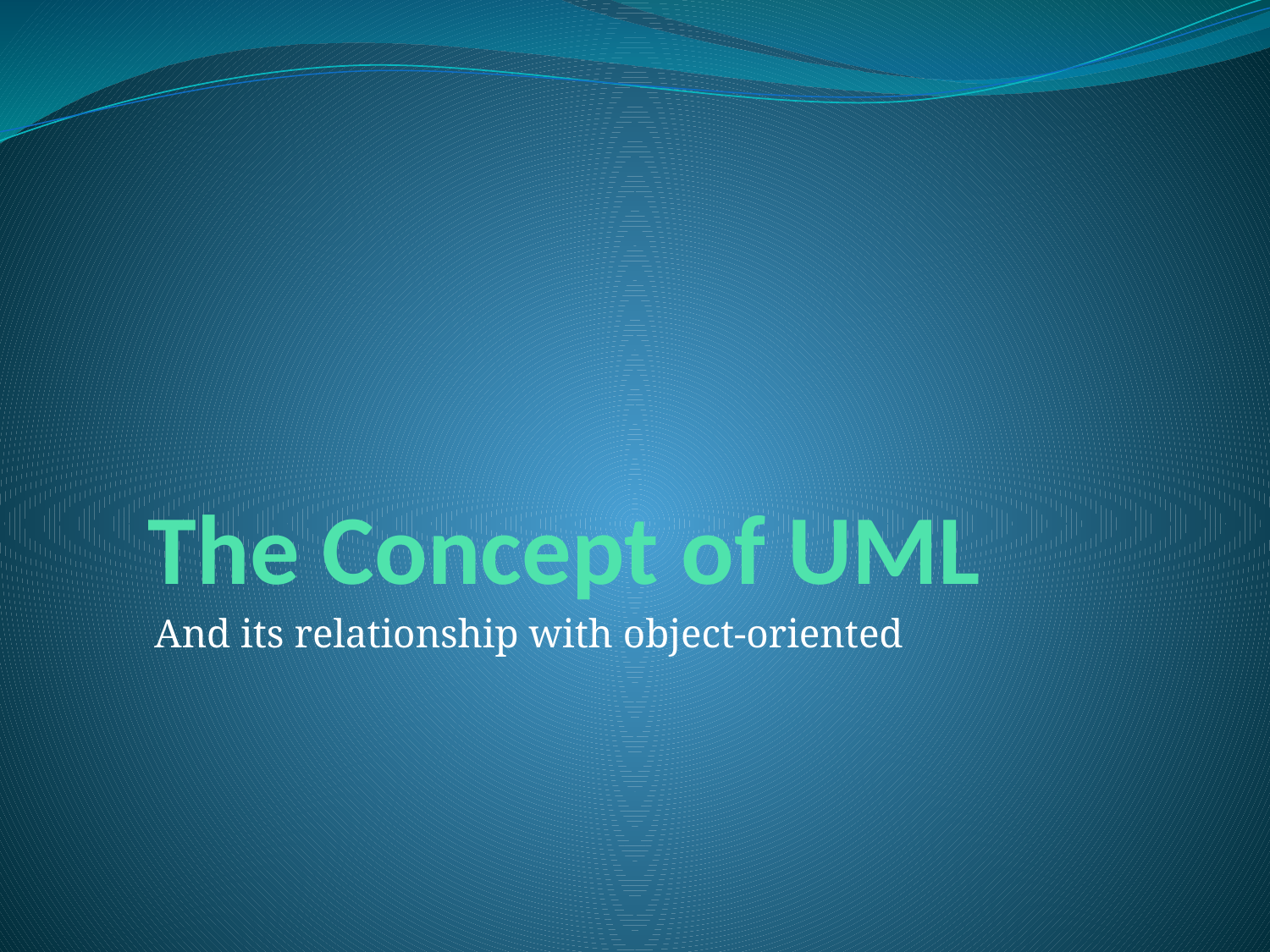

# The Concept of UML
And its relationship with object-oriented